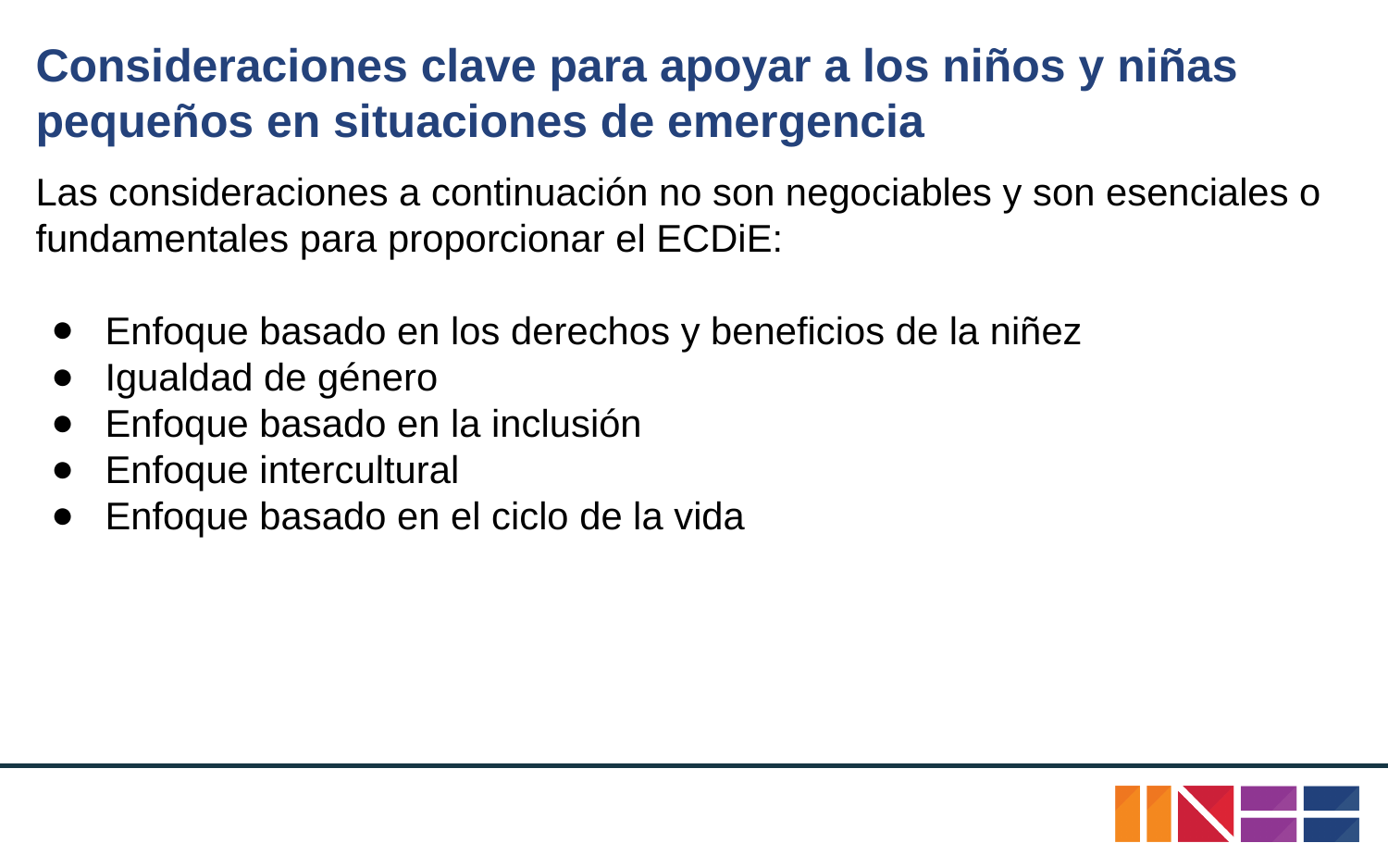

# Consideraciones clave para apoyar a los niños y niñas pequeños en situaciones de emergencia

Las consideraciones a continuación no son negociables y son esenciales o fundamentales para proporcionar el ECDiE:

Enfoque basado en los derechos y beneficios de la niñez
Igualdad de género
Enfoque basado en la inclusión
Enfoque intercultural
Enfoque basado en el ciclo de la vida